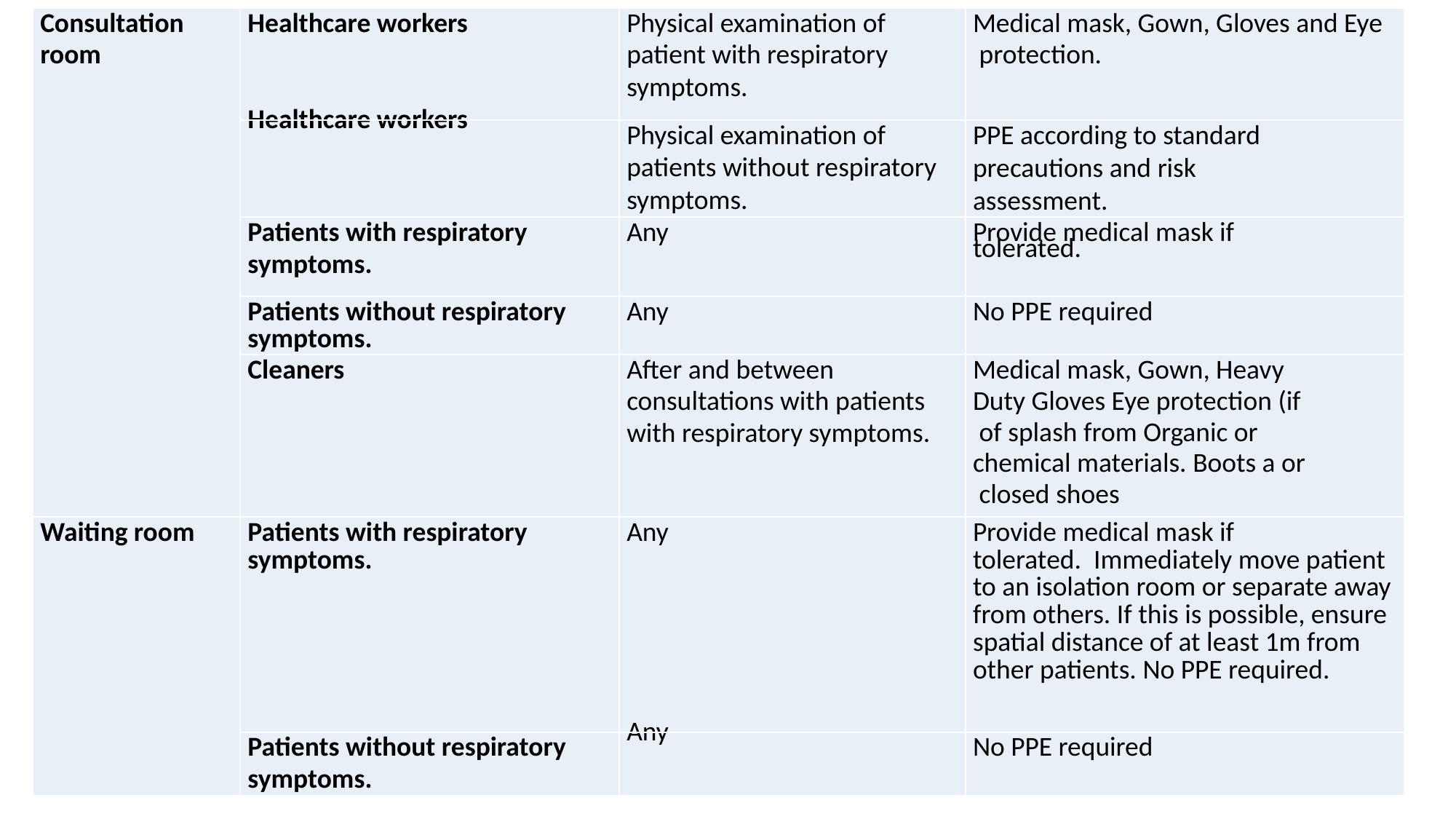

| Consultation room | Healthcare workers | Physical examination of patient with respiratory symptoms. | Medical mask, Gown, Gloves and Eye protection. |
| --- | --- | --- | --- |
|  | Healthcare workers | Physical examination of patients without respiratory symptoms. | PPE according to standard precautions and risk assessment. |
|  | Patients with respiratory symptoms. | Any | Provide medical mask if tolerated. |
|  | Patients without respiratory symptoms. | Any | No PPE required |
|  | Cleaners | After and between consultations with patients with respiratory symptoms. | Medical mask, Gown, Heavy Duty Gloves Eye protection (if of splash from Organic or chemical materials. Boots a or closed shoes |
| Waiting room | Patients with respiratory symptoms. | Any | Provide medical mask if tolerated. Immediately move patient to an isolation room or separate away from others. If this is possible, ensure spatial distance of at least 1m from other patients. No PPE required. |
|  | Patients without respiratory symptoms. | Any | No PPE required |